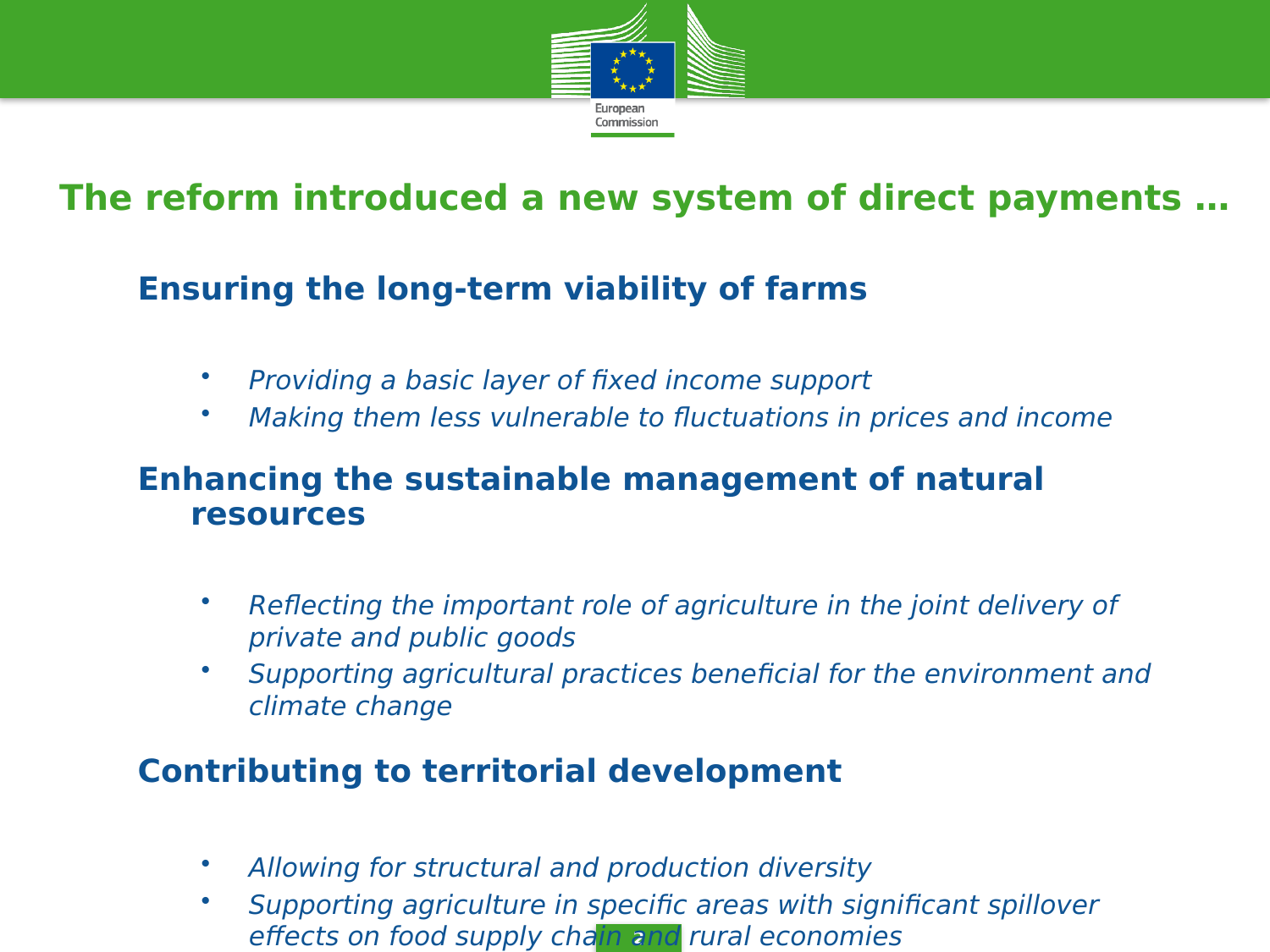

# The reform introduced a new system of direct payments …
Ensuring the long-term viability of farms

Providing a basic layer of fixed income support
Making them less vulnerable to fluctuations in prices and income

Enhancing the sustainable management of natural resources

Reflecting the important role of agriculture in the joint delivery of private and public goods
Supporting agricultural practices beneficial for the environment and climate change

Contributing to territorial development

Allowing for structural and production diversity
Supporting agriculture in specific areas with significant spillover effects on food supply chain and rural economies

2